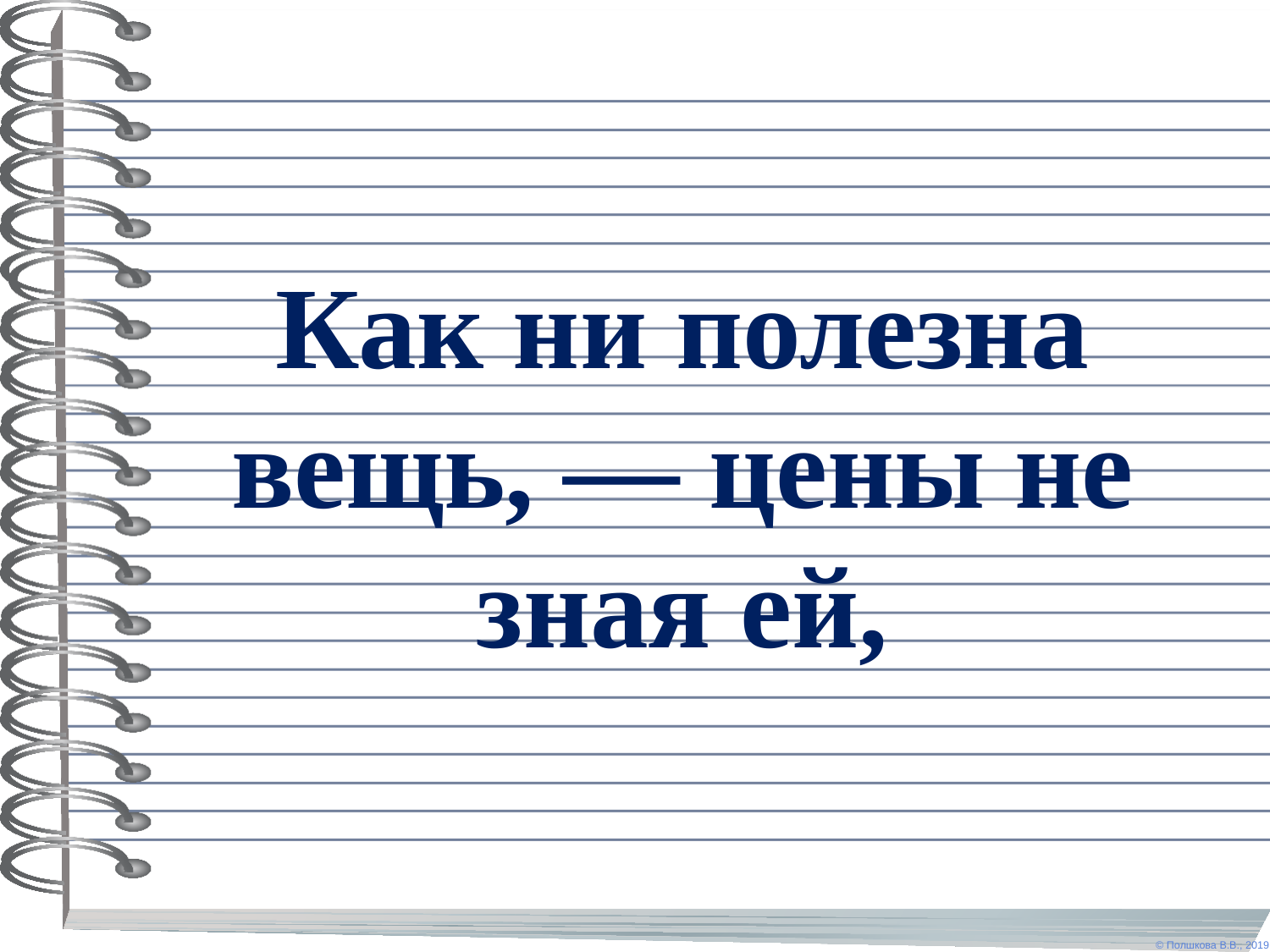

#
Как ни полезна вещь, — цены не зная ей,